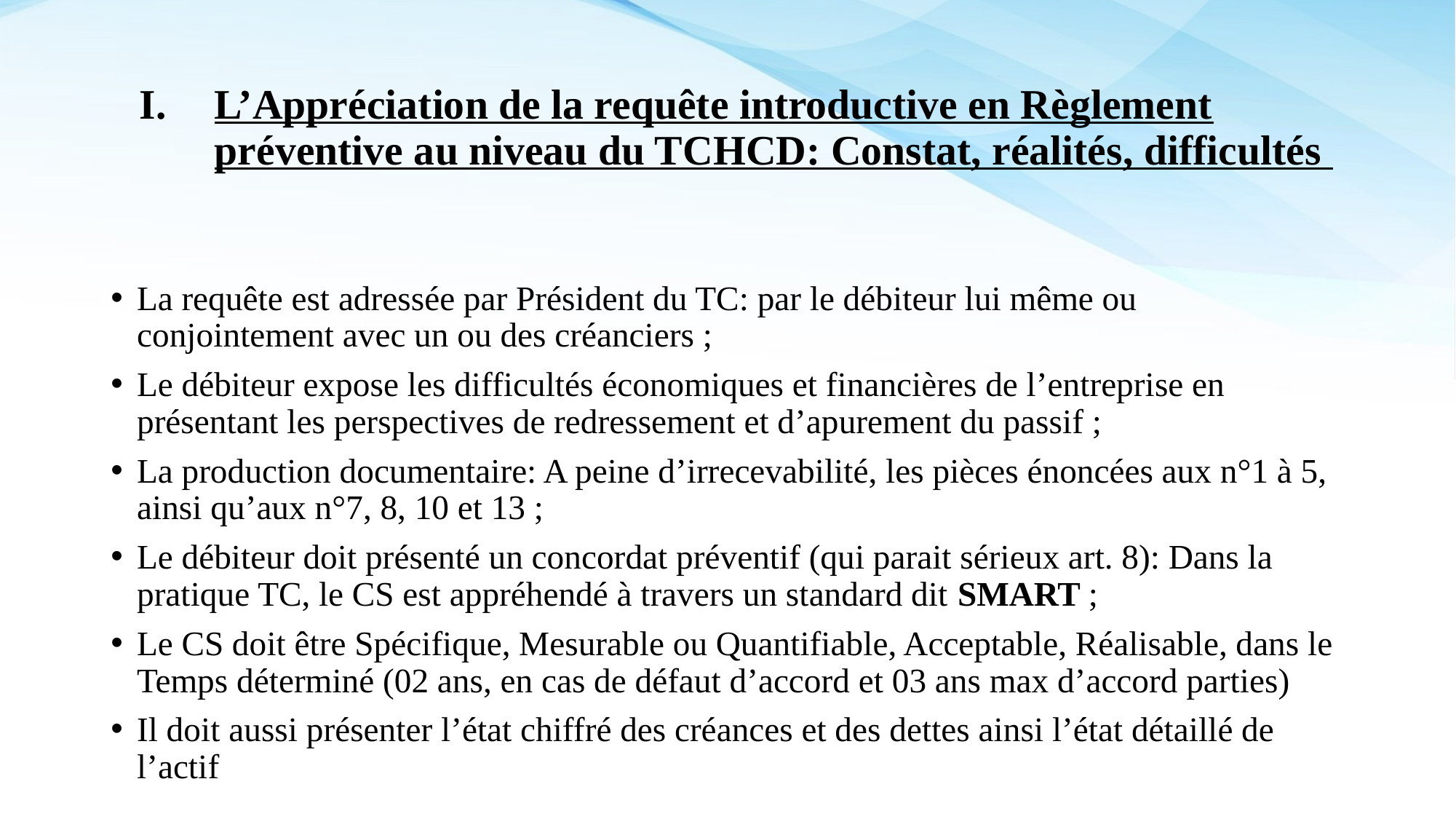

# L’Appréciation de la requête introductive en Règlement préventive au niveau du TCHCD: Constat, réalités, difficultés
La requête est adressée par Président du TC: par le débiteur lui même ou conjointement avec un ou des créanciers ;
Le débiteur expose les difficultés économiques et financières de l’entreprise en présentant les perspectives de redressement et d’apurement du passif ;
La production documentaire: A peine d’irrecevabilité, les pièces énoncées aux n°1 à 5, ainsi qu’aux n°7, 8, 10 et 13 ;
Le débiteur doit présenté un concordat préventif (qui parait sérieux art. 8): Dans la pratique TC, le CS est appréhendé à travers un standard dit SMART ;
Le CS doit être Spécifique, Mesurable ou Quantifiable, Acceptable, Réalisable, dans le Temps déterminé (02 ans, en cas de défaut d’accord et 03 ans max d’accord parties)
Il doit aussi présenter l’état chiffré des créances et des dettes ainsi l’état détaillé de l’actif